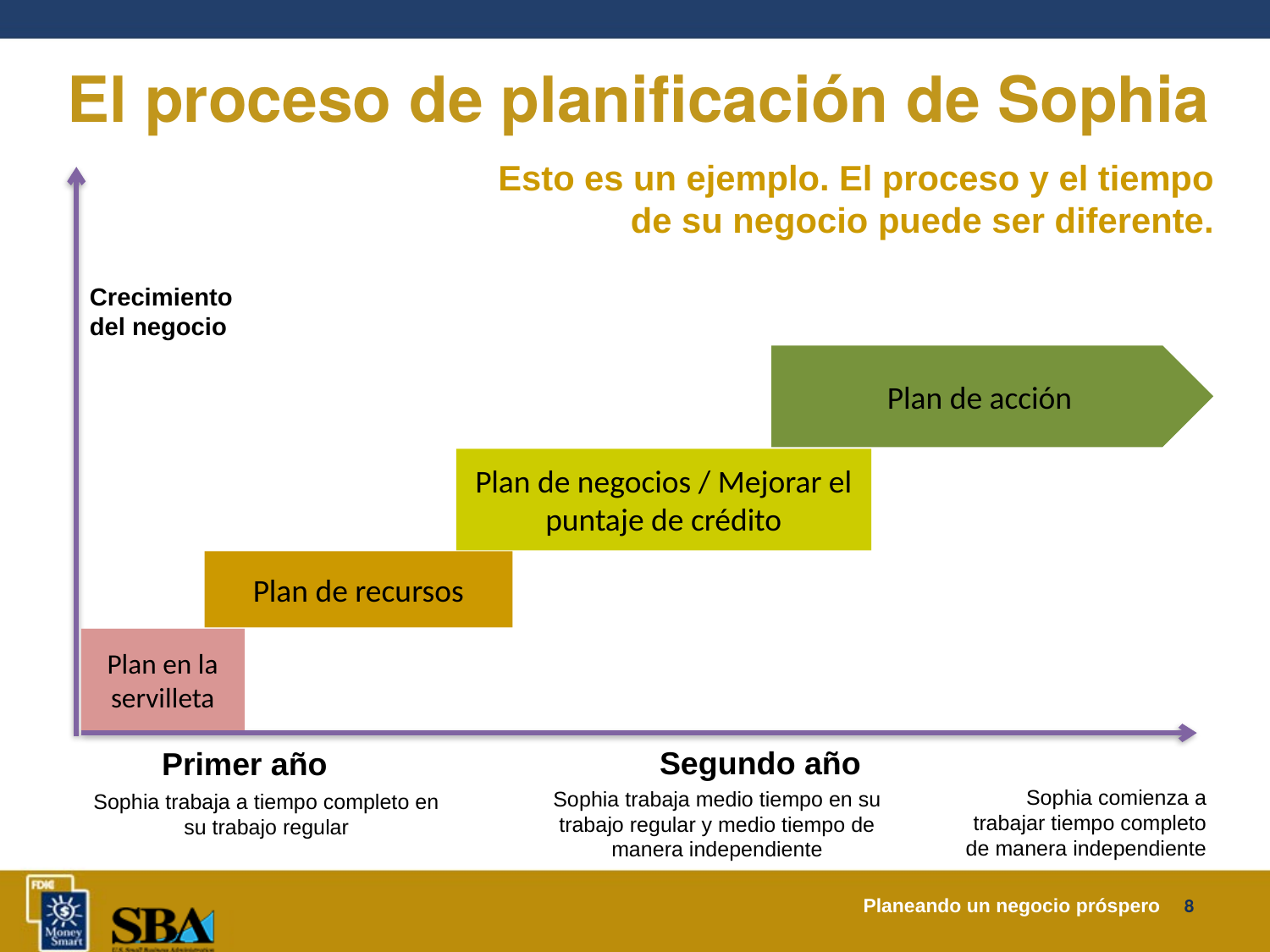

# El proceso de planificación de Sophia
Esto es un ejemplo. El proceso y el tiempo de su negocio puede ser diferente.
Crecimiento del negocio
Plan de acción
Plan de negocios / Mejorar el puntaje de crédito
Plan de recursos
Plan en la servilleta
Segundo año
Primer año
Sophia comienza a trabajar tiempo completo de manera independiente
Sophia trabaja medio tiempo en su trabajo regular y medio tiempo de manera independiente
Sophia trabaja a tiempo completo en su trabajo regular